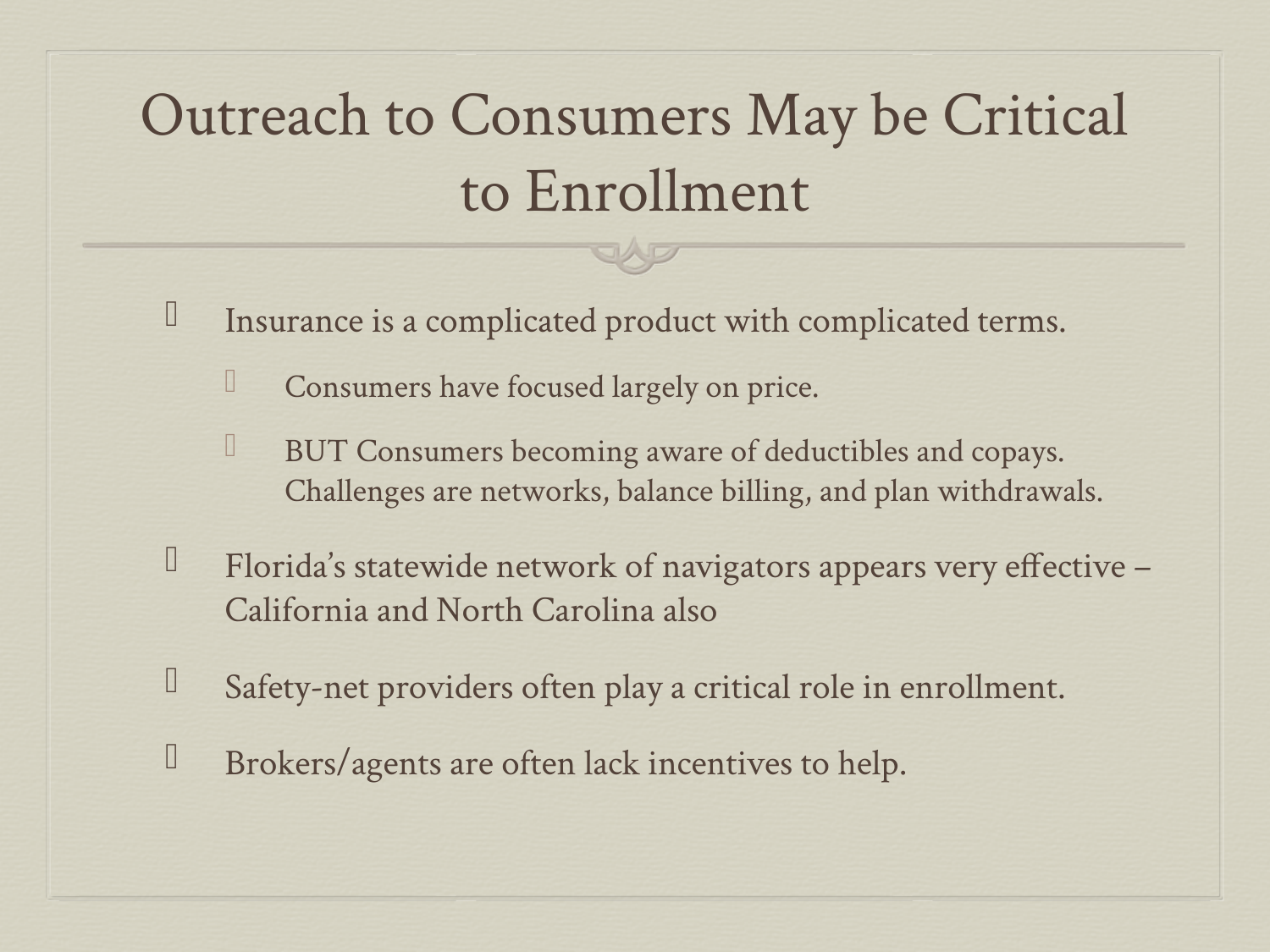

# Outreach to Consumers May be Critical to Enrollment
Insurance is a complicated product with complicated terms.
Consumers have focused largely on price.
BUT Consumers becoming aware of deductibles and copays.  Challenges are networks, balance billing, and plan withdrawals.
Florida’s statewide network of navigators appears very effective – California and North Carolina also
Safety-net providers often play a critical role in enrollment.
Brokers/agents are often lack incentives to help.